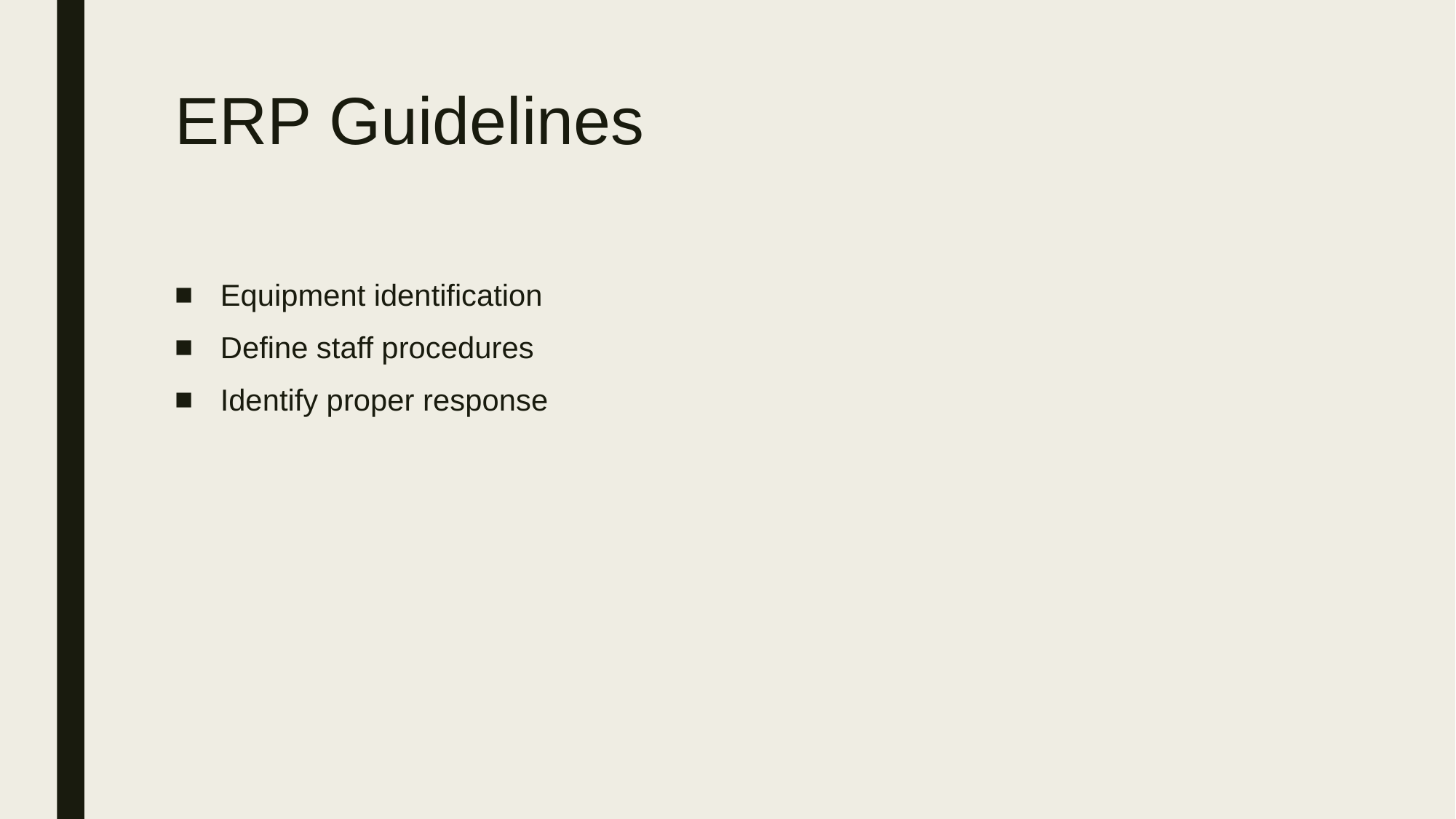

# ERP Guidelines
Equipment identification
Define staff procedures
Identify proper response